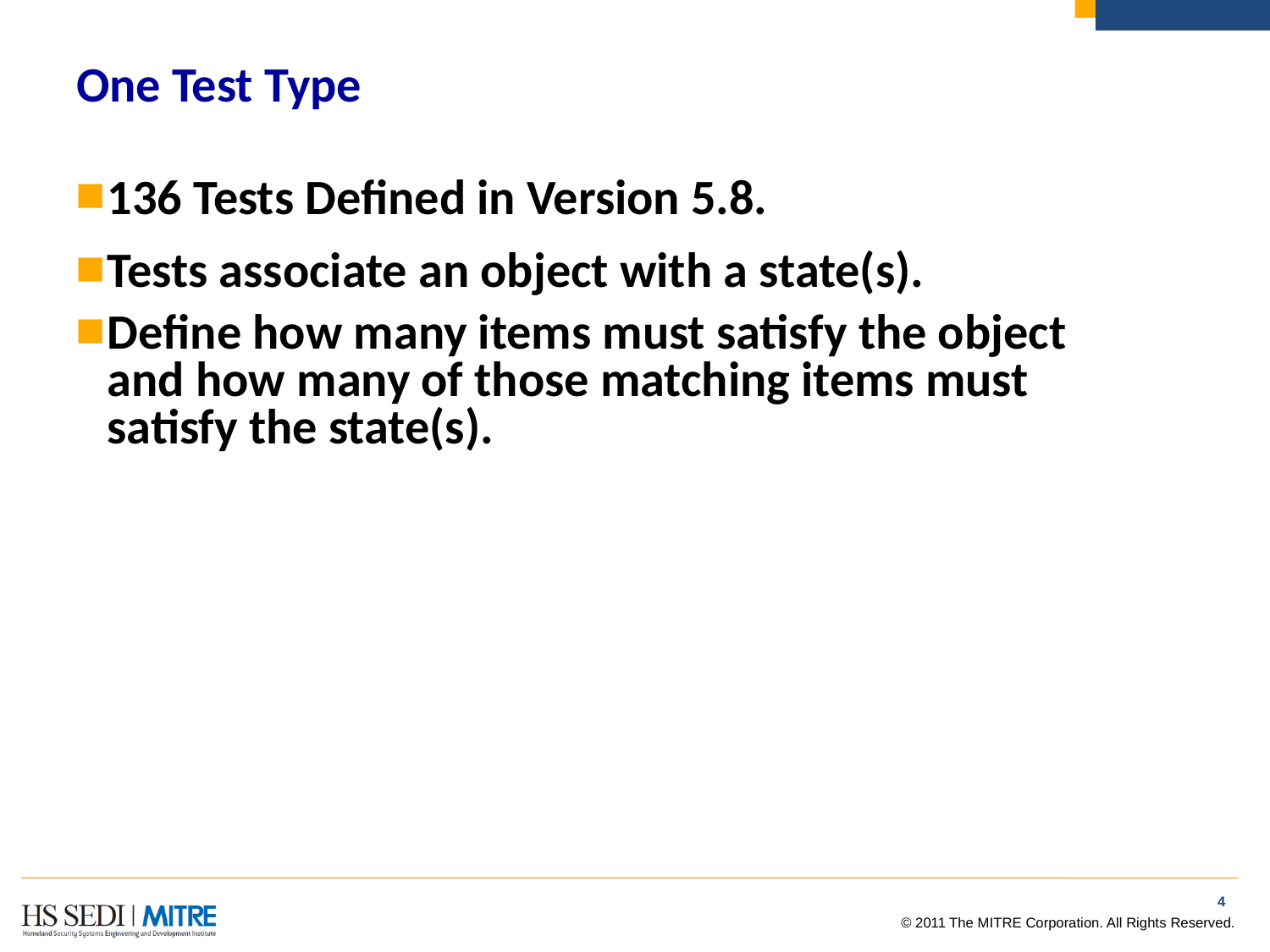

One Test Type
136 Tests Defined in Version 5.8.
Tests associate an object with a state(s).
Define how many items must satisfy the object and how many of those matching items must satisfy the state(s).
4